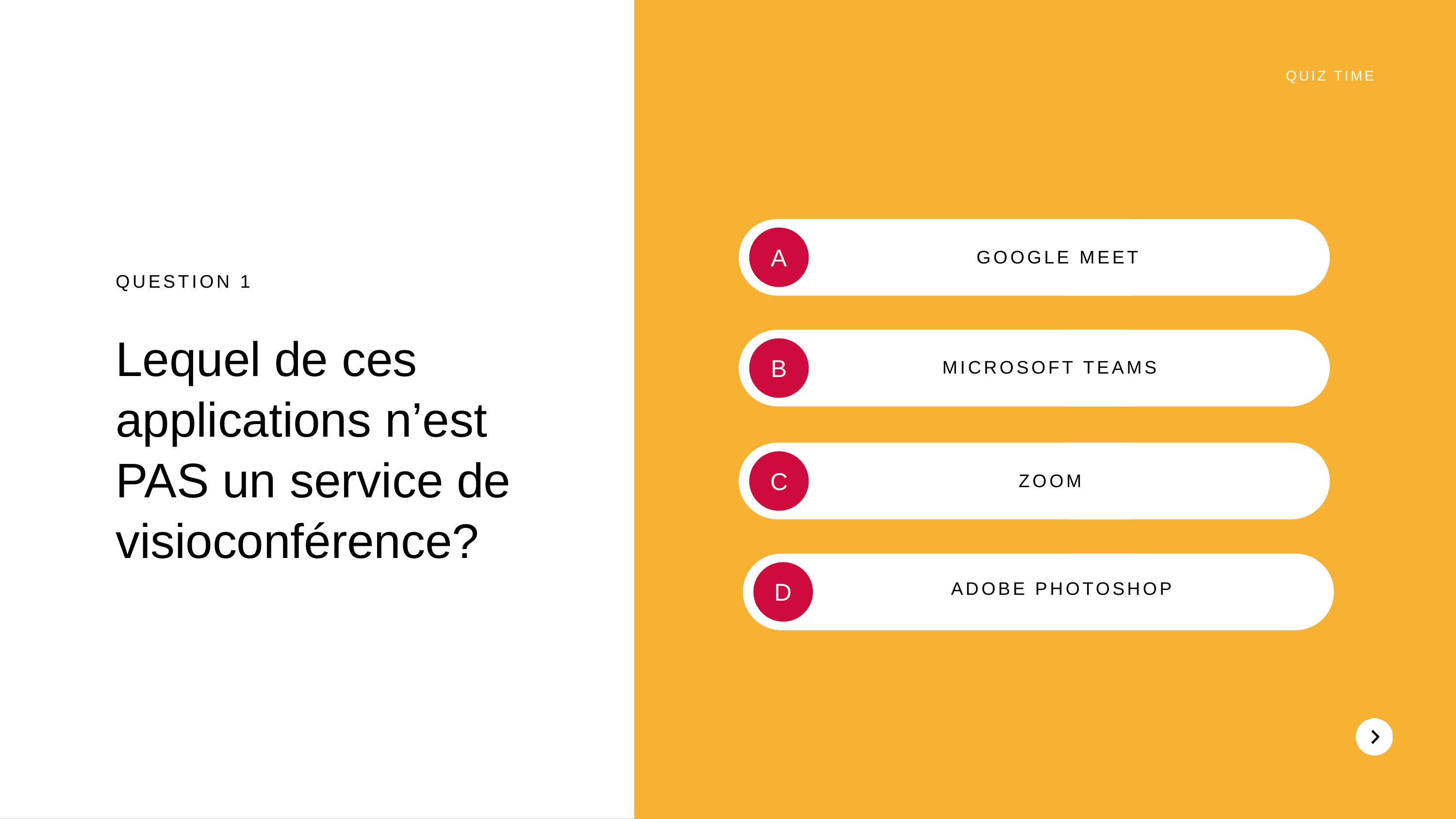

QUIZ TIME

A
GOOGLE MEET
QUESTION 1
Lequel de ces applications n’est PAS un service de visioconférence?

B
MICROSOFT TEAMS

C
ZOOM

D
ADOBE PHOTOSHOP